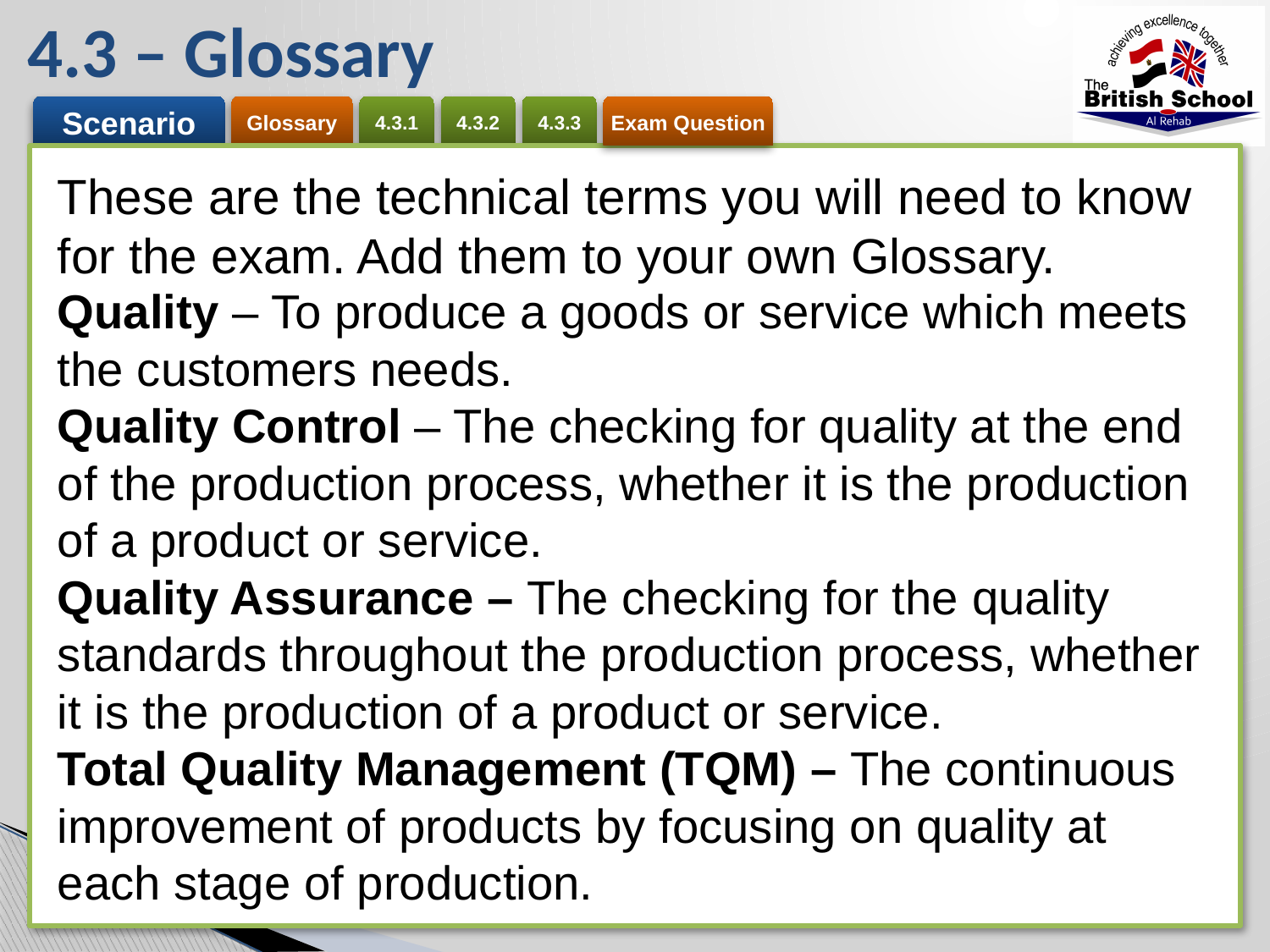

# 4.3 – Glossary
These are the technical terms you will need to know for the exam. Add them to your own Glossary.
Quality – To produce a goods or service which meets the customers needs.
Quality Control – The checking for quality at the end of the production process, whether it is the production of a product or service.
Quality Assurance – The checking for the quality standards throughout the production process, whether it is the production of a product or service.
Total Quality Management (TQM) – The continuous improvement of products by focusing on quality at each stage of production.